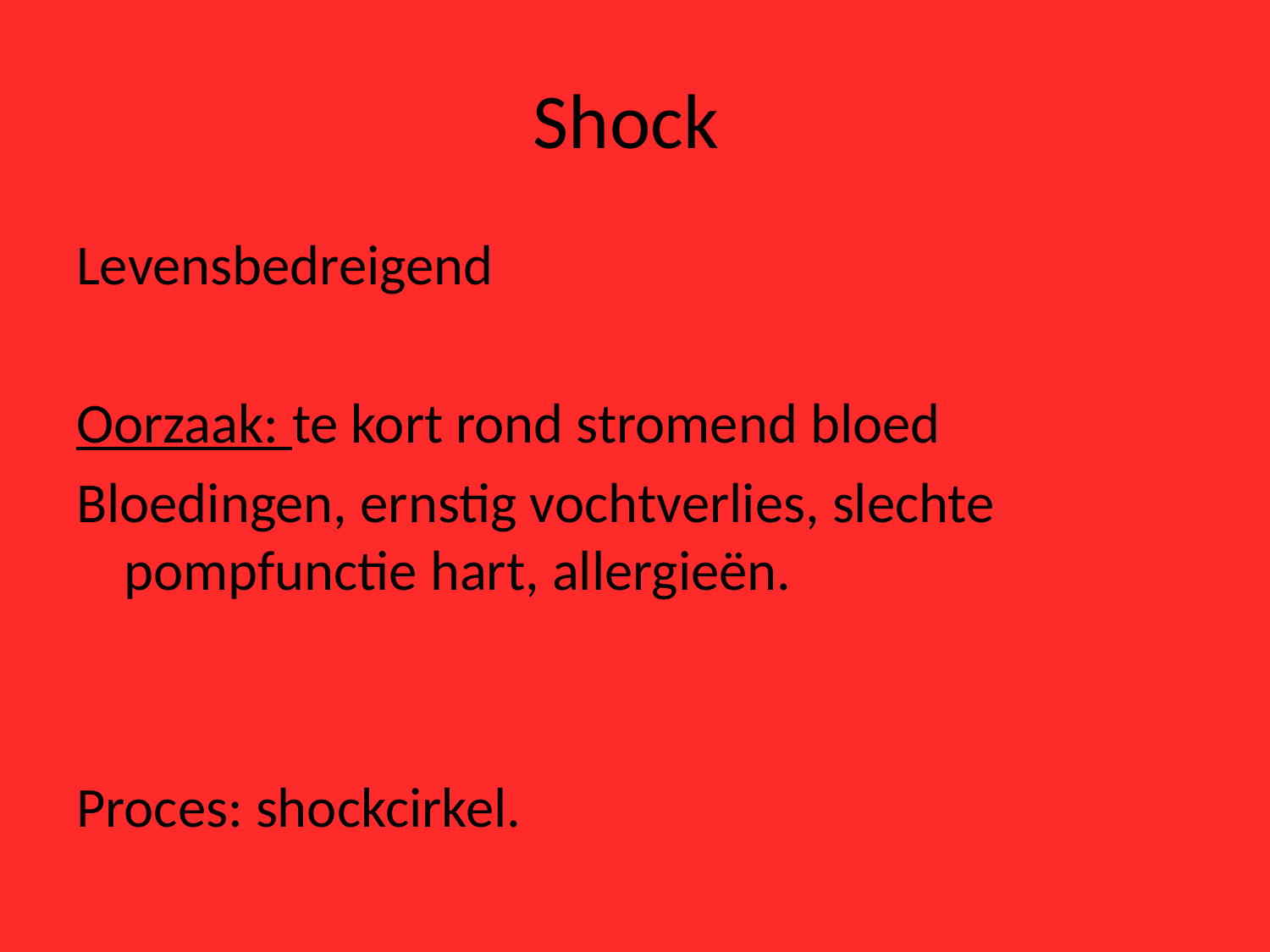

# Shock
Levensbedreigend

Oorzaak: te kort rond stromend bloed
Bloedingen, ernstig vochtverlies, slechte pompfunctie hart, allergieën.

Proces: shockcirkel.